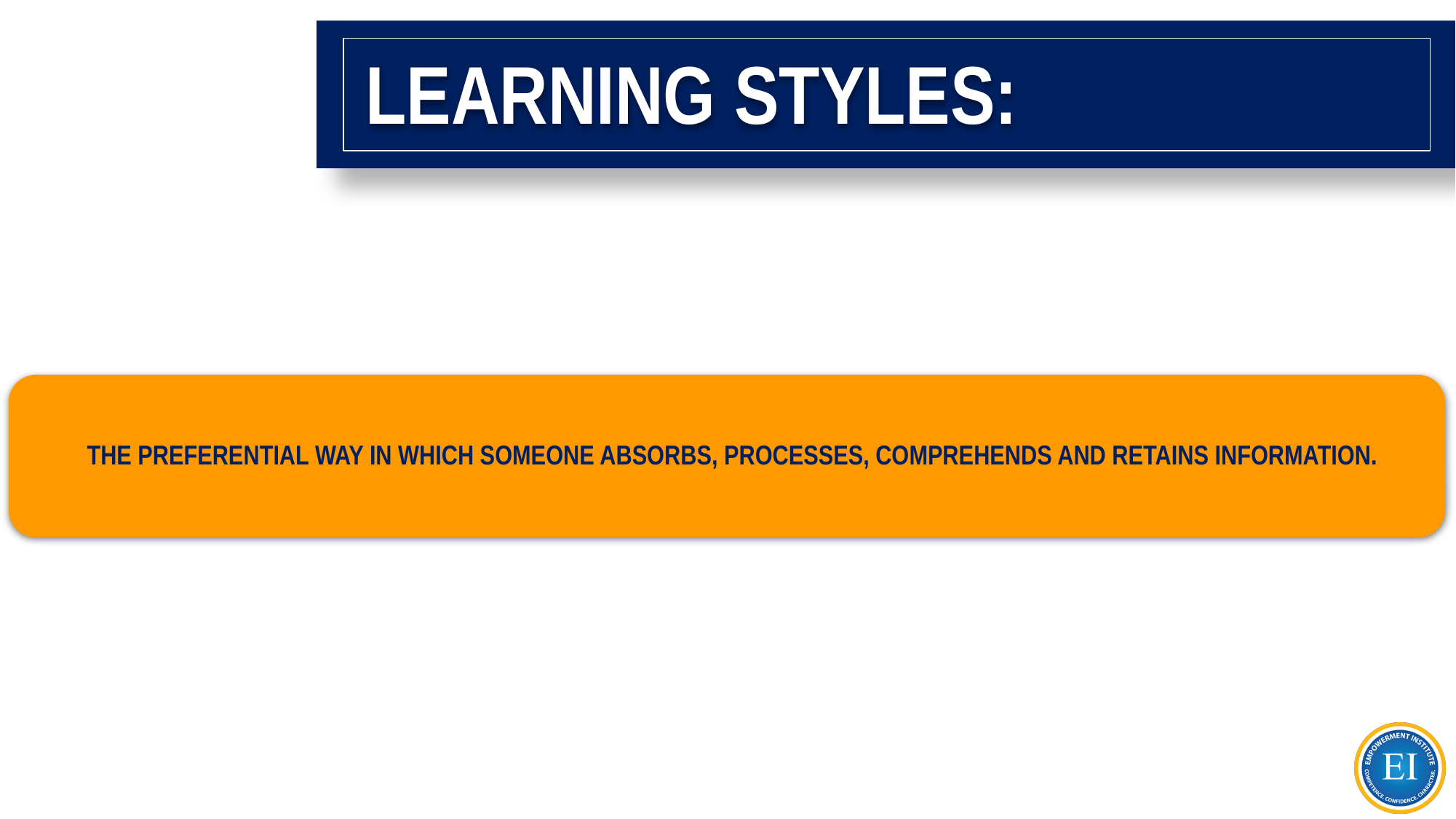

# LEARNING STYLES:

THE PREFERENTIAL WAY IN WHICH SOMEONE ABSORBS, PROCESSES, COMPREHENDS AND RETAINS INFORMATION.